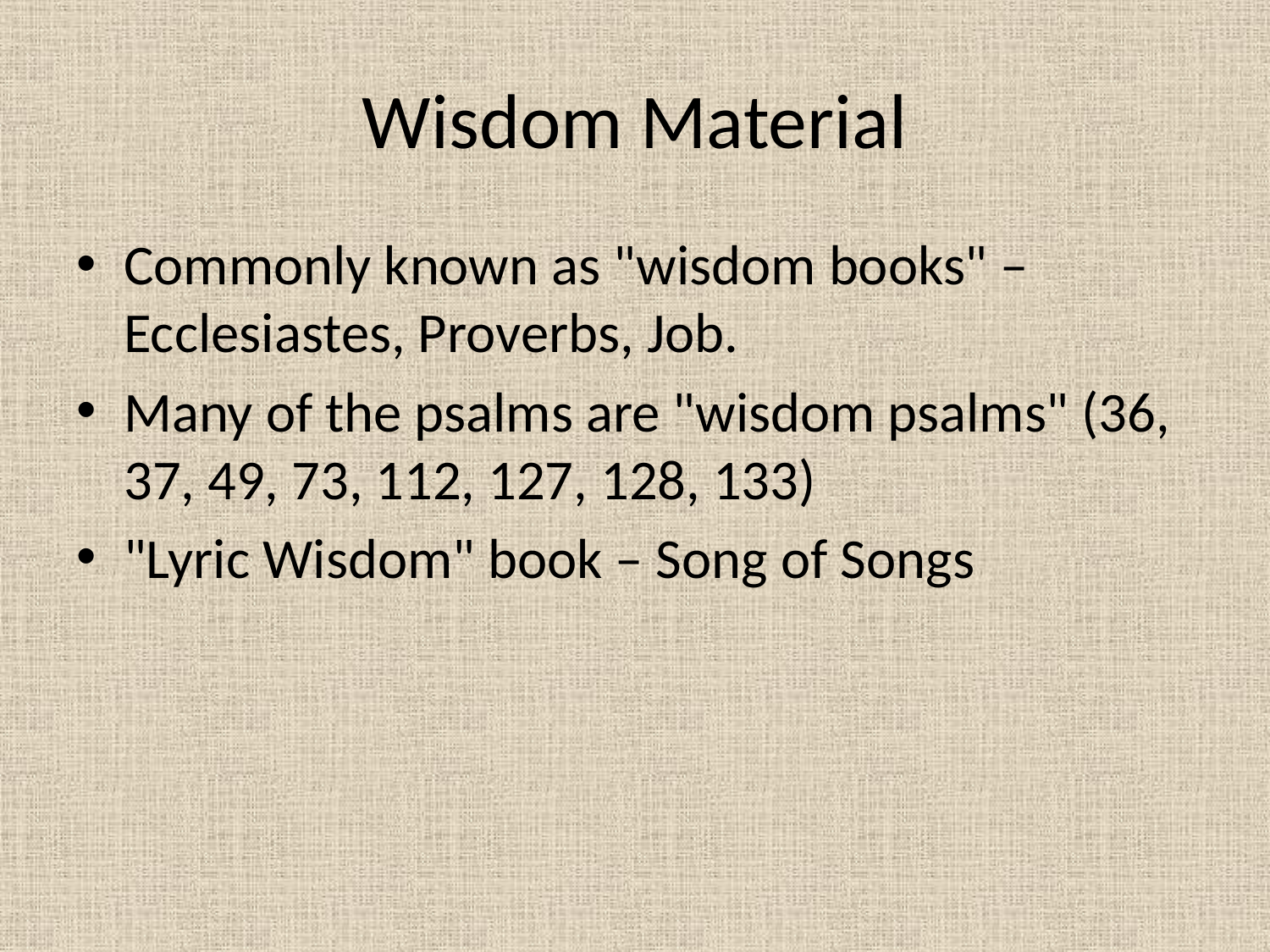

# Wisdom Material
Commonly known as "wisdom books" – Ecclesiastes, Proverbs, Job.
Many of the psalms are "wisdom psalms" (36, 37, 49, 73, 112, 127, 128, 133)
"Lyric Wisdom" book – Song of Songs